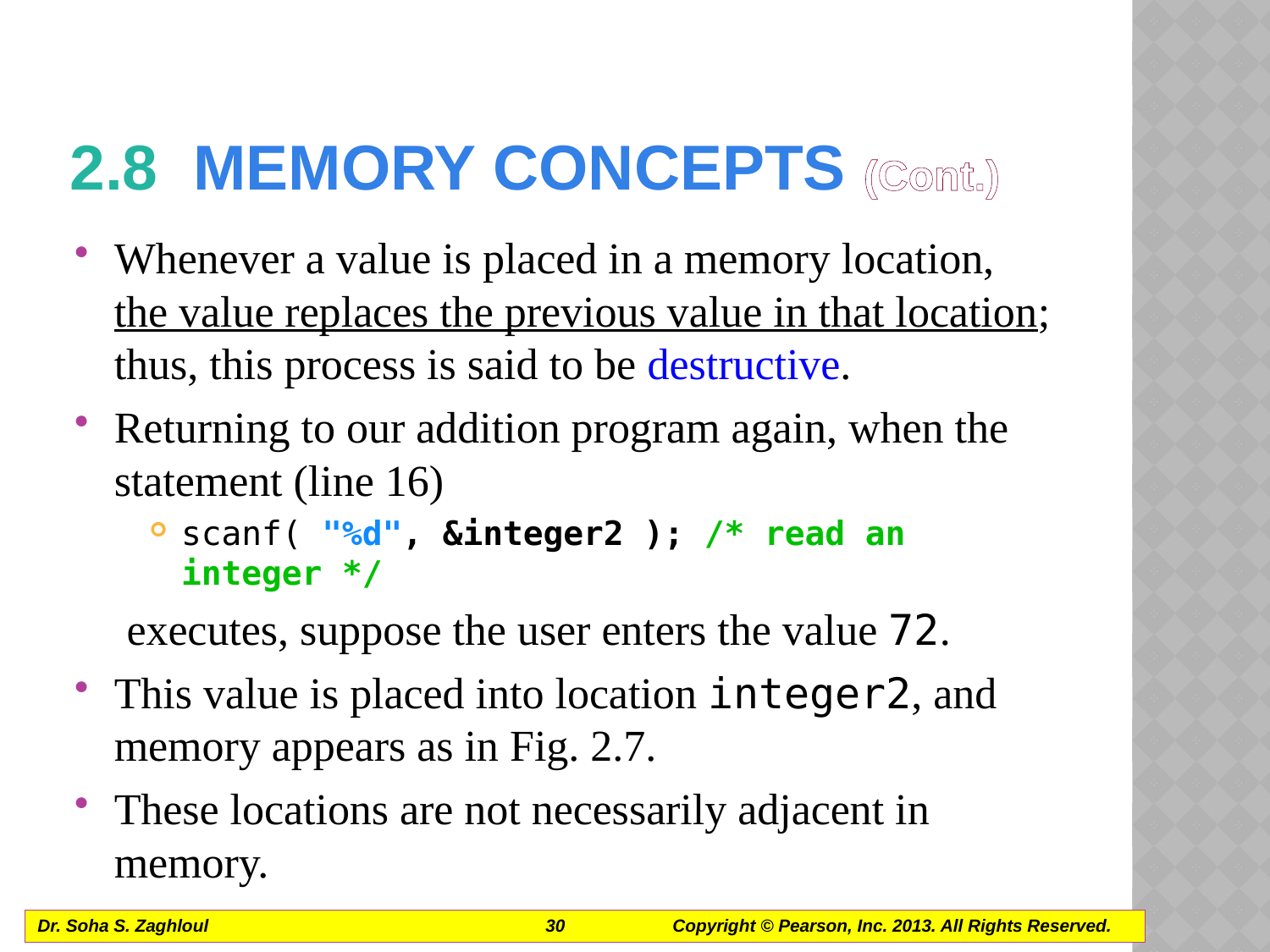

# 2.8  Memory Concepts (Cont.)
Whenever a value is placed in a memory location, the value replaces the previous value in that location; thus, this process is said to be destructive.
Returning to our addition program again, when the statement (line 16)
scanf( "%d", &integer2 ); /* read an integer */
executes, suppose the user enters the value 72.
This value is placed into location integer2, and memory appears as in Fig. 2.7.
These locations are not necessarily adjacent in memory.
Dr. Soha S. Zaghloul			30	Copyright © Pearson, Inc. 2013. All Rights Reserved.
©1992-2013 by Pearson Education, Inc. All Rights Reserved.